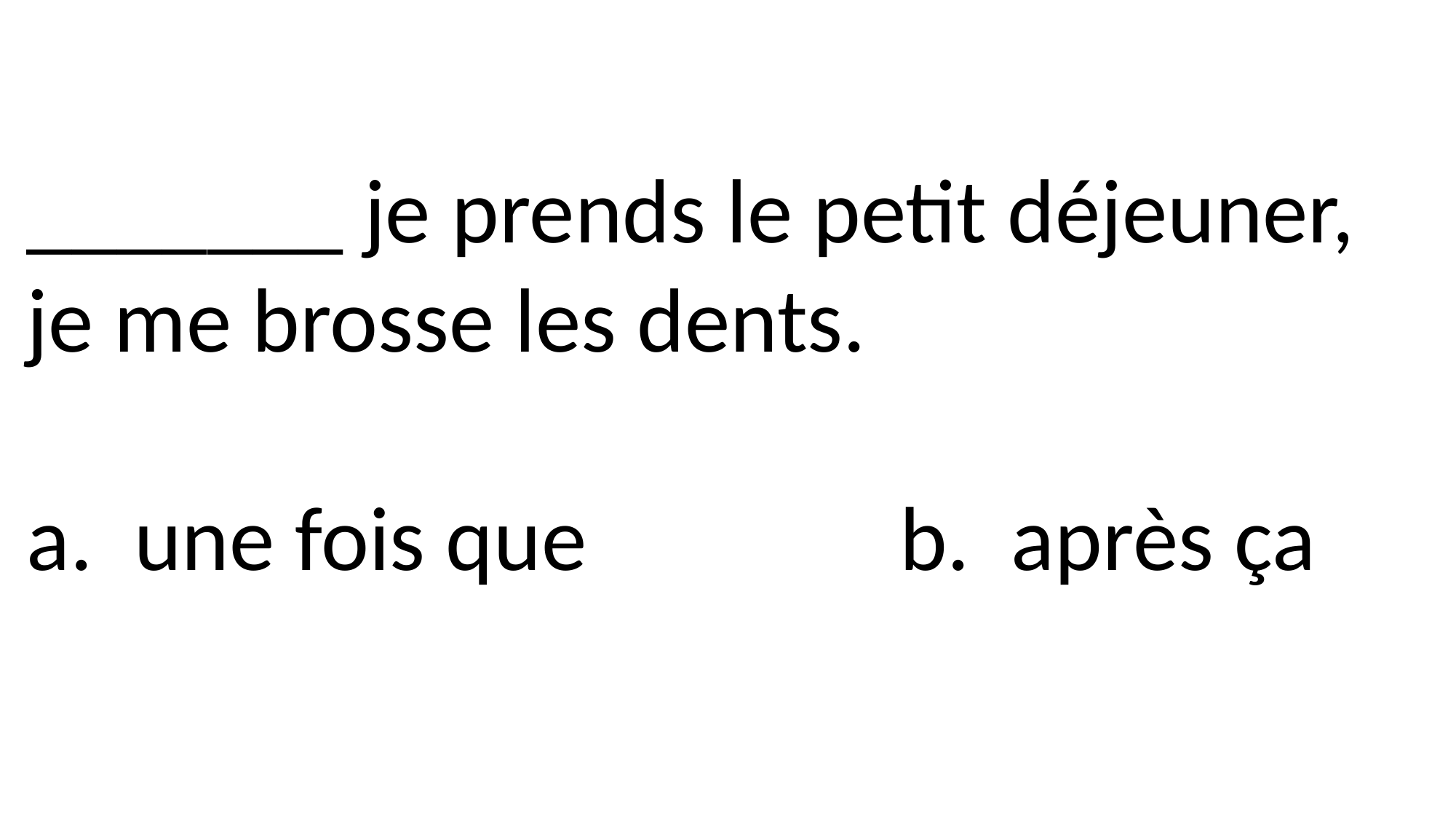

_______ je prends le petit déjeuner, je me brosse les dents.

a.  une fois que			b.  après ça